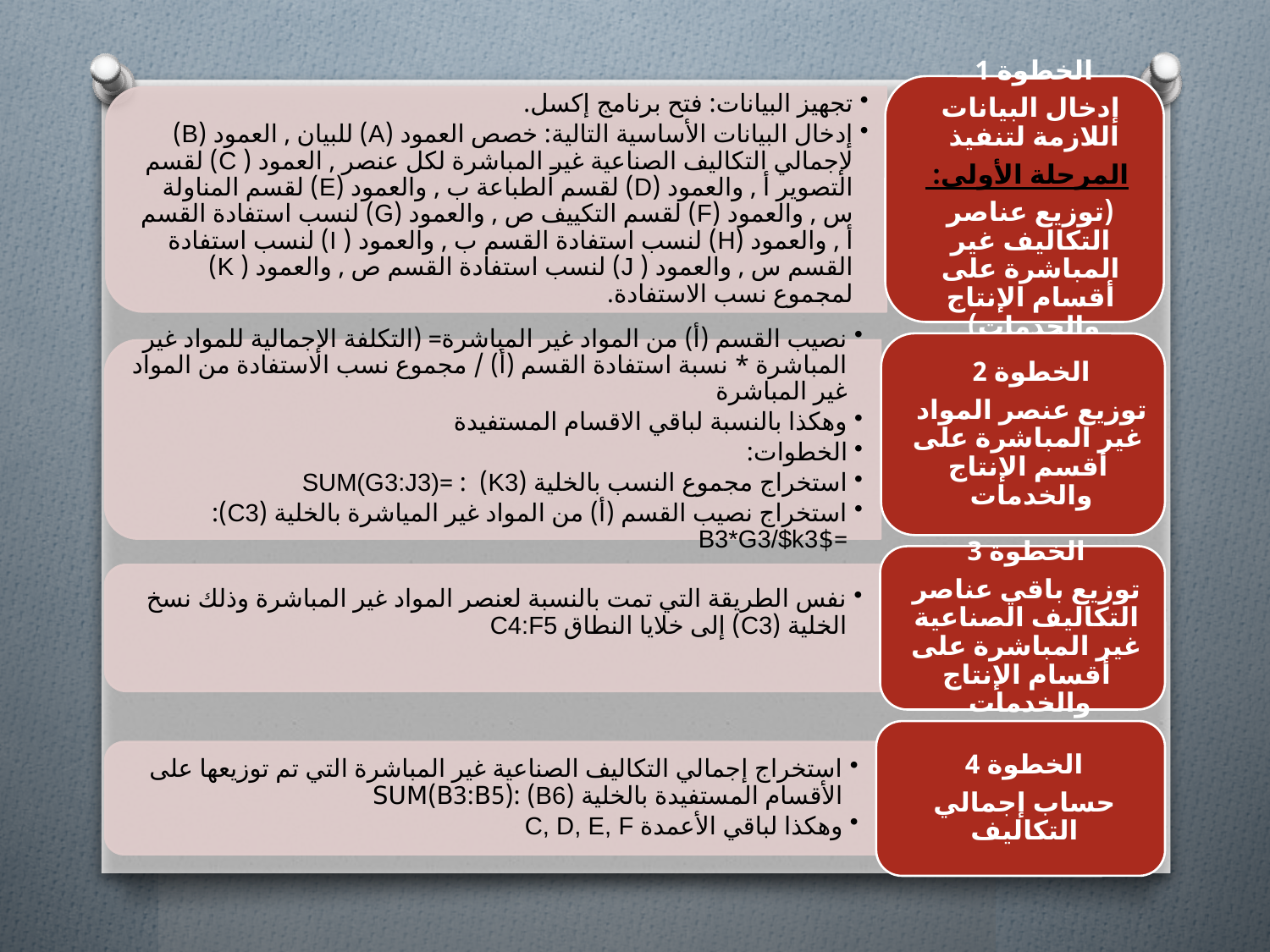

تجهيز البيانات: فتح برنامج إكسل.
إدخال البيانات الأساسية التالية: خصص العمود (A) للبيان , العمود (B) لإجمالي التكاليف الصناعية غير المباشرة لكل عنصر , العمود ( C) لقسم التصوير أ , والعمود (D) لقسم الطباعة ب , والعمود (E) لقسم المناولة س , والعمود (F) لقسم التكييف ص , والعمود (G) لنسب استفادة القسم أ , والعمود (H) لنسب استفادة القسم ب , والعمود ( I) لنسب استفادة القسم س , والعمود ( J) لنسب استفادة القسم ص , والعمود ( K) لمجموع نسب الاستفادة.
الخطوة 1
إدخال البيانات اللازمة لتنفيذ
 المرحلة الأولى:
(توزيع عناصر التكاليف غير المباشرة على أقسام الإنتاج والخدمات)
نصيب القسم (أ) من المواد غير المباشرة= (التكلفة الإجمالية للمواد غير المباشرة * نسبة استفادة القسم (أ) / مجموع نسب الاستفادة من المواد غير المباشرة
وهكذا بالنسبة لباقي الاقسام المستفيدة
الخطوات:
استخراج مجموع النسب بالخلية (K3)  : =SUM(G3:J3)
استخراج نصيب القسم (أ) من المواد غير المياشرة بالخلية (C3): =$B3*G3/$k3
الخطوة 2
توزيع عنصر المواد  غير المباشرة على أقسم الإنتاج والخدمات
نفس الطريقة التي تمت بالنسبة لعنصر المواد غير المباشرة وذلك نسخ الخلية (C3) إلى خلايا النطاق C4:F5

الخطوة 3
توزيع باقي عناصر التكاليف الصناعية غير المباشرة على أقسام الإنتاج والخدمات
استخراج إجمالي التكاليف الصناعية غير المباشرة التي تم توزيعها على الأقسام المستفيدة بالخلية (B6) :SUM(B3:B5)
وهكذا لباقي الأعمدة C, D, E, F
الخطوة 4
حساب إجمالي التكاليف